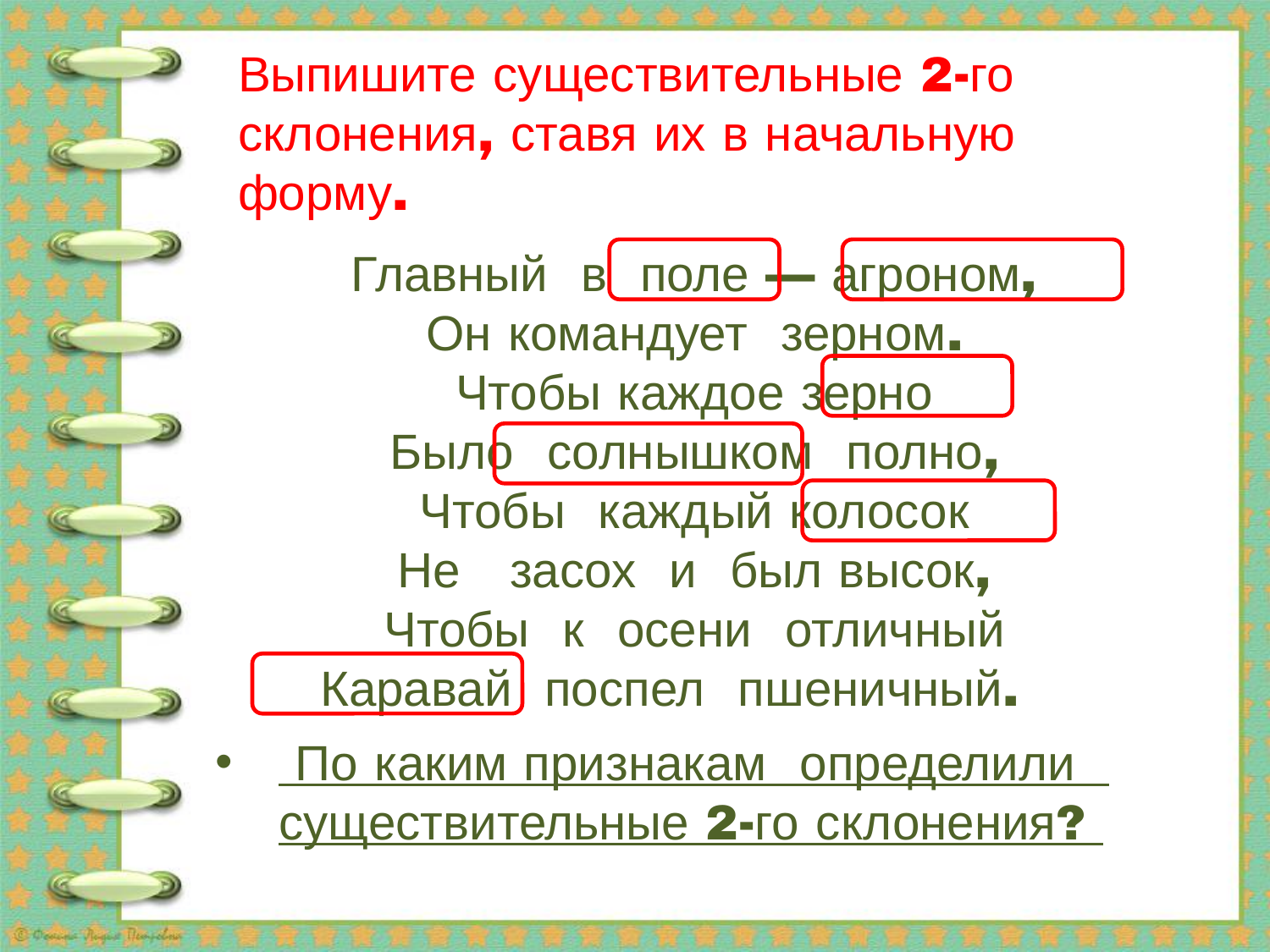

# Выпишите существительные 2-го склонения, ставя их в начальную форму.
Главный  в  поле — агроном,
Он командует  зерном.
Чтобы каждое зерно
Было  солнышком  полно,
Чтобы  каждый колосок
Не   засох  и  был высок,
Чтобы  к  осени  отличный
Каравай  поспел  пшеничный.

 По каким признакам  определили   существительные 2-го склонения?